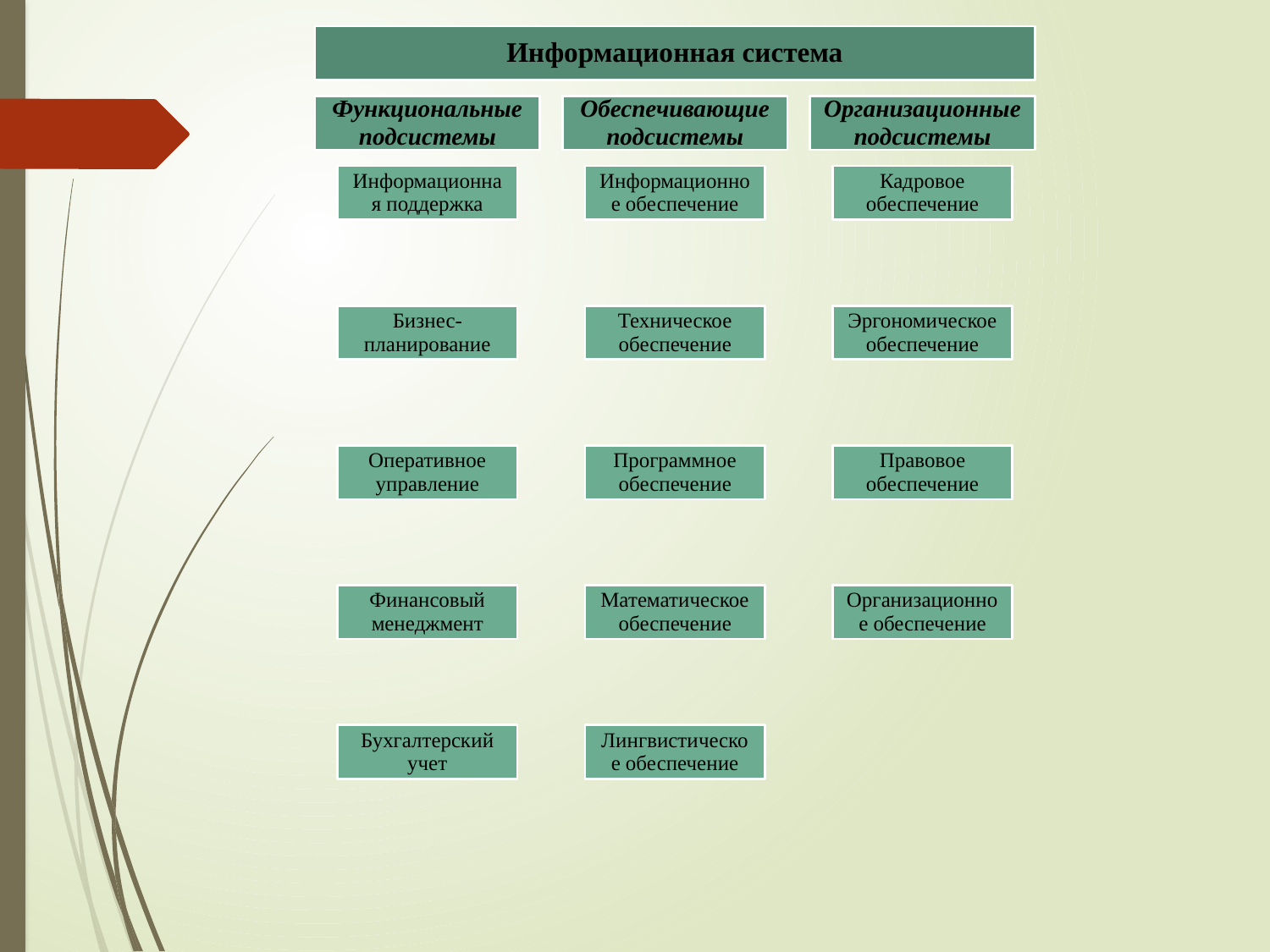

Информационная система
Функциональные подсистемы
Обеспечивающие подсистемы
Информационная поддержка
Организационные подсистемы
Бизнес-планирование
Оперативное управление
Финансовый менеджмент
Бухгалтерский учет
Информационное обеспечение
Техническое обеспечение
Программное обеспечение
Математическое обеспечение
Лингвистическое обеспечение
Кадровое обеспечение
Эргономическое обеспечение
Правовое обеспечение
Организационное обеспечение